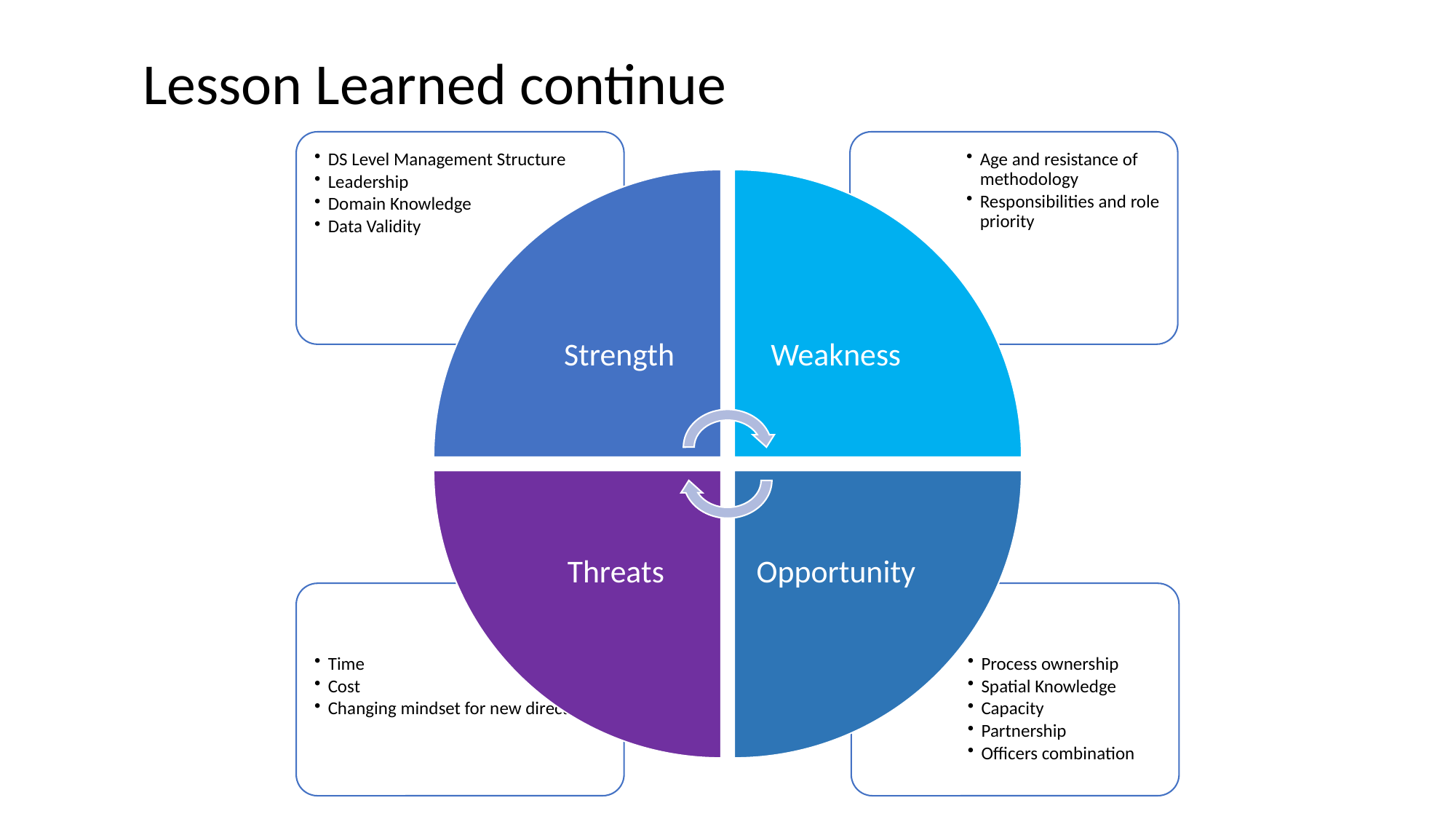

# Lesson Learned continue
Process ownership
Spatial Knowledge
Capacity
Partnership
Officers combination
Time
Cost
Changing mindset for new direction
Age and resistance of methodology
Responsibilities and role priority

DS Level Management Structure
Leadership
Domain Knowledge
Data Validity
Strength
Weakness
Opportunity
Threats